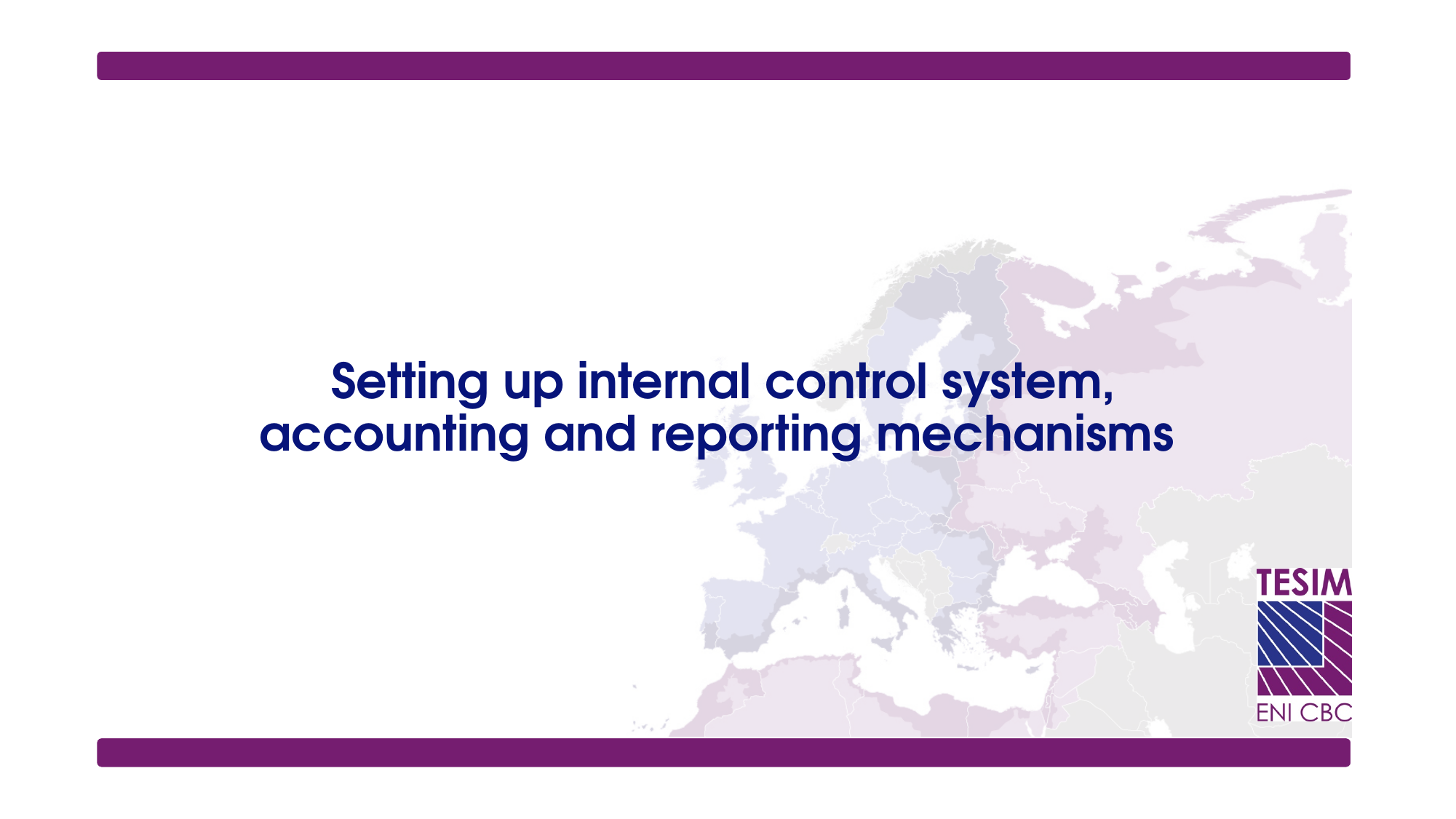

# Setting up internal control system, accounting and reporting mechanisms